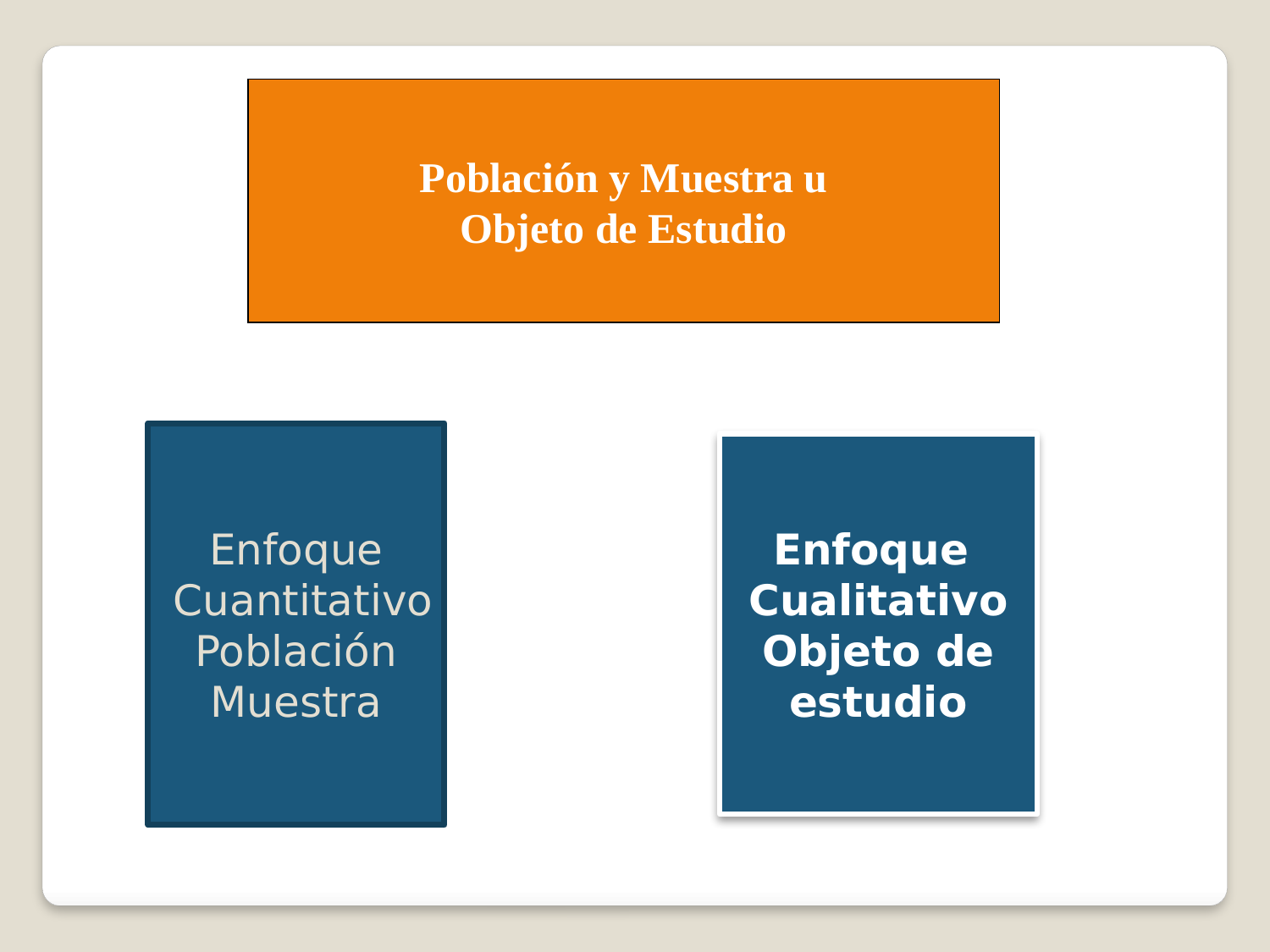

Población y Muestra u
Objeto de Estudio
Enfoque
 Cuantitativo
Población
Muestra
Enfoque
Cualitativo
Objeto de
estudio